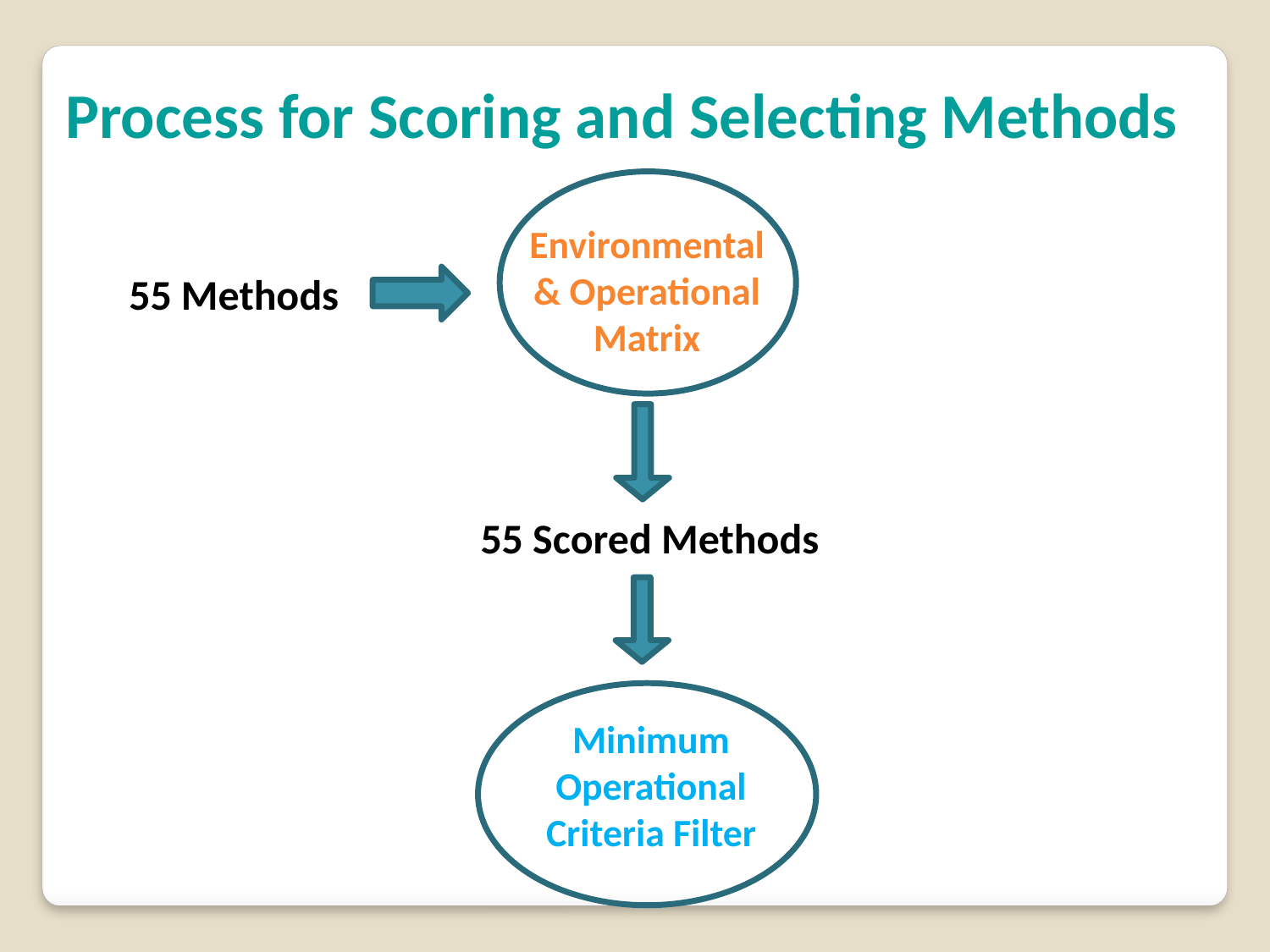

Process for Scoring and Selecting Methods

Environmental & Operational Matrix
55 Methods

55 Scored Methods

Minimum Operational Criteria Filter